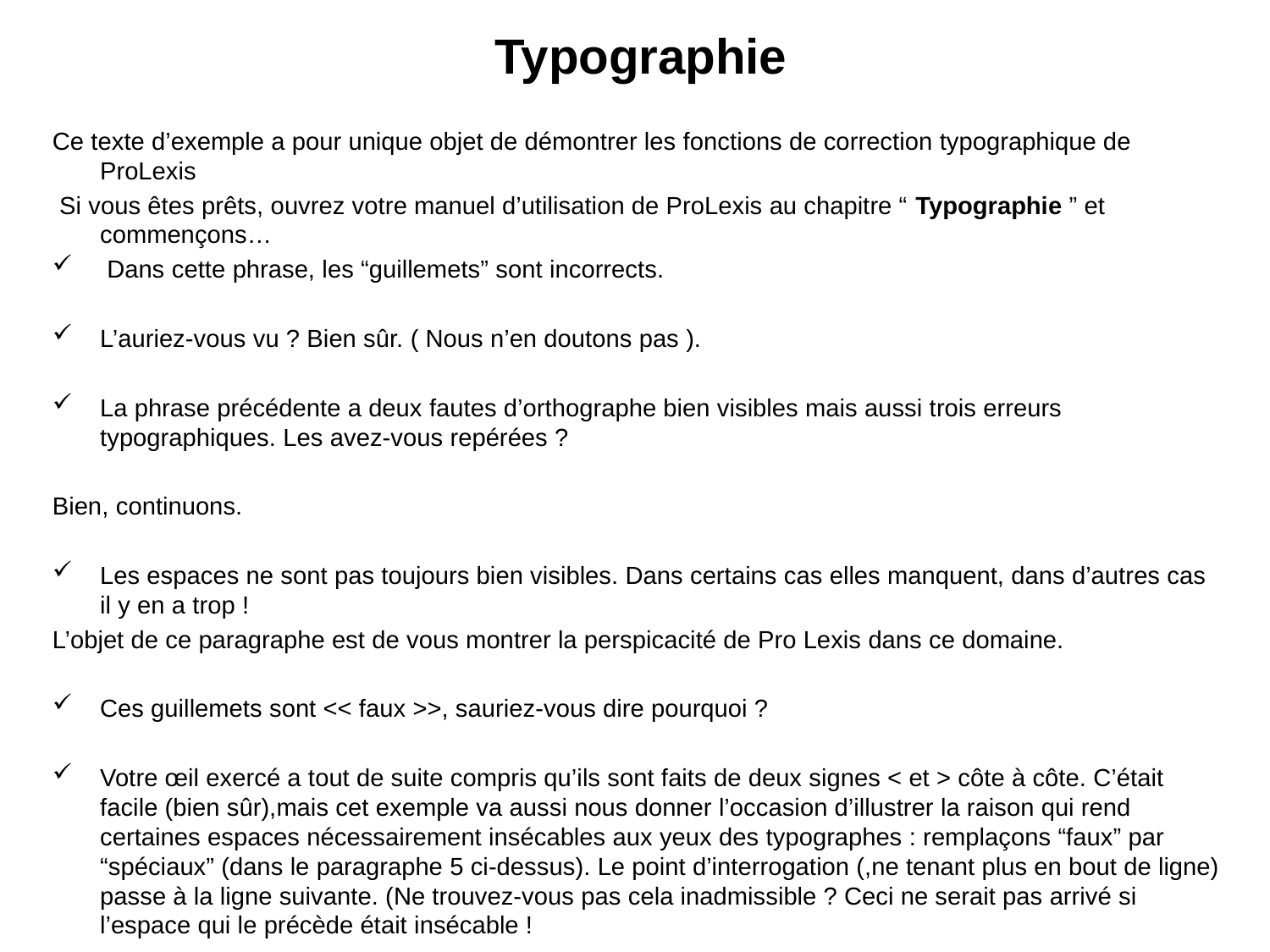

# Typographie
Ce texte d’exemple a pour unique objet de démontrer les fonctions de correction typographique de ProLexis
 Si vous êtes prêts, ouvrez votre manuel d’utilisation de ProLexis au chapitre “ Typographie ” et commençons…
 Dans cette phrase, les “guillemets” sont incorrects.

L’auriez-vous vu ? Bien sûr. ( Nous n’en doutons pas ).

La phrase précédente a deux fautes d’orthographe bien visibles mais aussi trois erreurs typographiques. Les avez-vous repérées ?

Bien, continuons.

Les espaces ne sont pas toujours bien visibles. Dans certains cas elles manquent, dans d’autres cas  il y en a trop !
L’objet de ce paragraphe est de vous montrer la perspicacité de Pro Lexis dans ce domaine.

Ces guillemets sont << faux >>, sauriez-vous dire pourquoi ?

Votre œil exercé a tout de suite compris qu’ils sont faits de deux signes < et > côte à côte. C’était facile (bien sûr),mais cet exemple va aussi nous donner l’occasion d’illustrer la raison qui rend certaines espaces nécessairement insécables aux yeux des typographes : remplaçons “faux” par “spéciaux” (dans le paragraphe 5 ci-dessus). Le point d’interrogation (,ne tenant plus en bout de ligne) passe à la ligne suivante. (Ne trouvez-vous pas cela inadmissible ? Ceci ne serait pas arrivé si l’espace qui le précède était insécable !